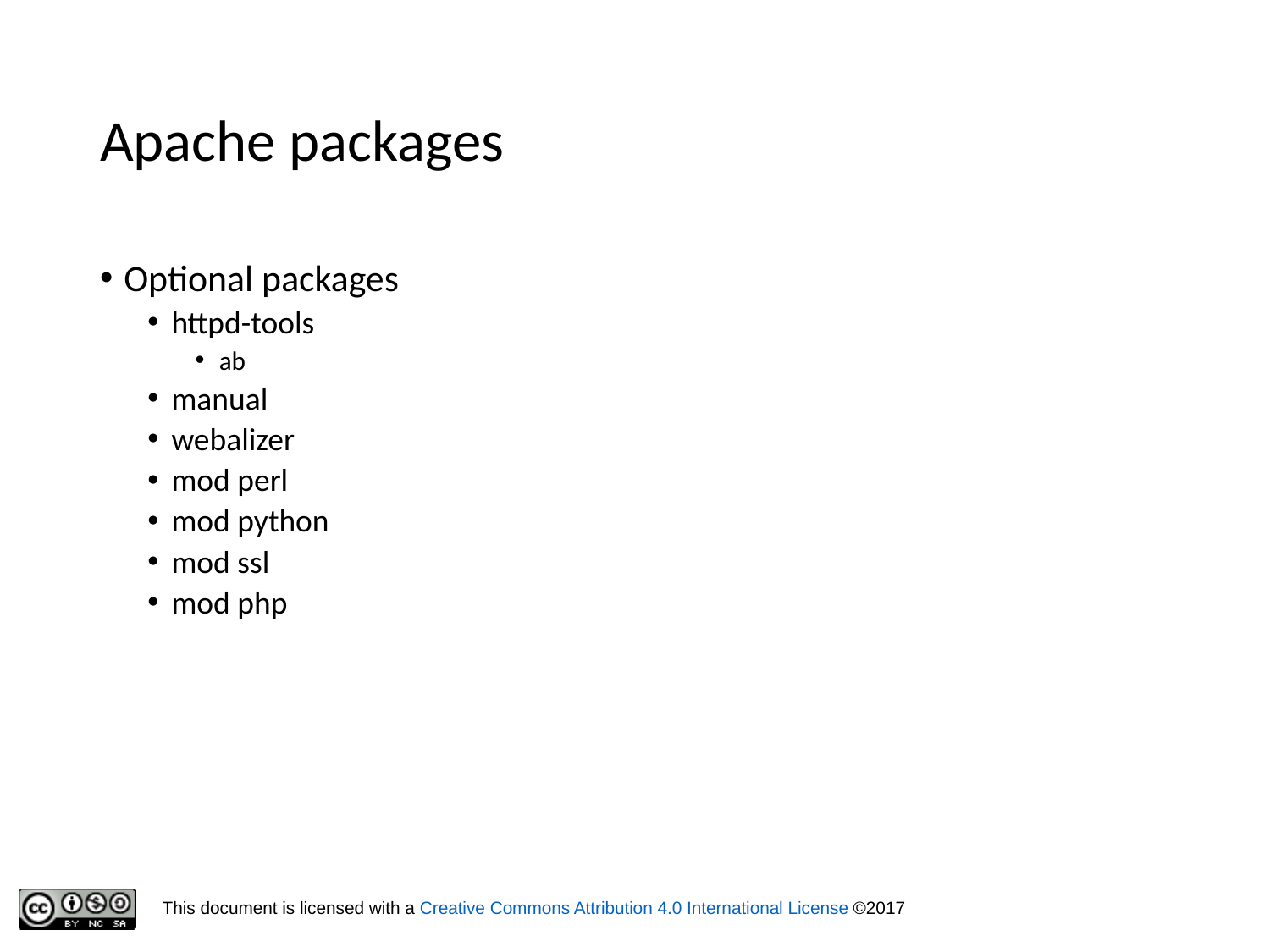

# Apache packages
Optional packages
httpd-tools
ab
manual
webalizer
mod perl
mod python
mod ssl
mod php